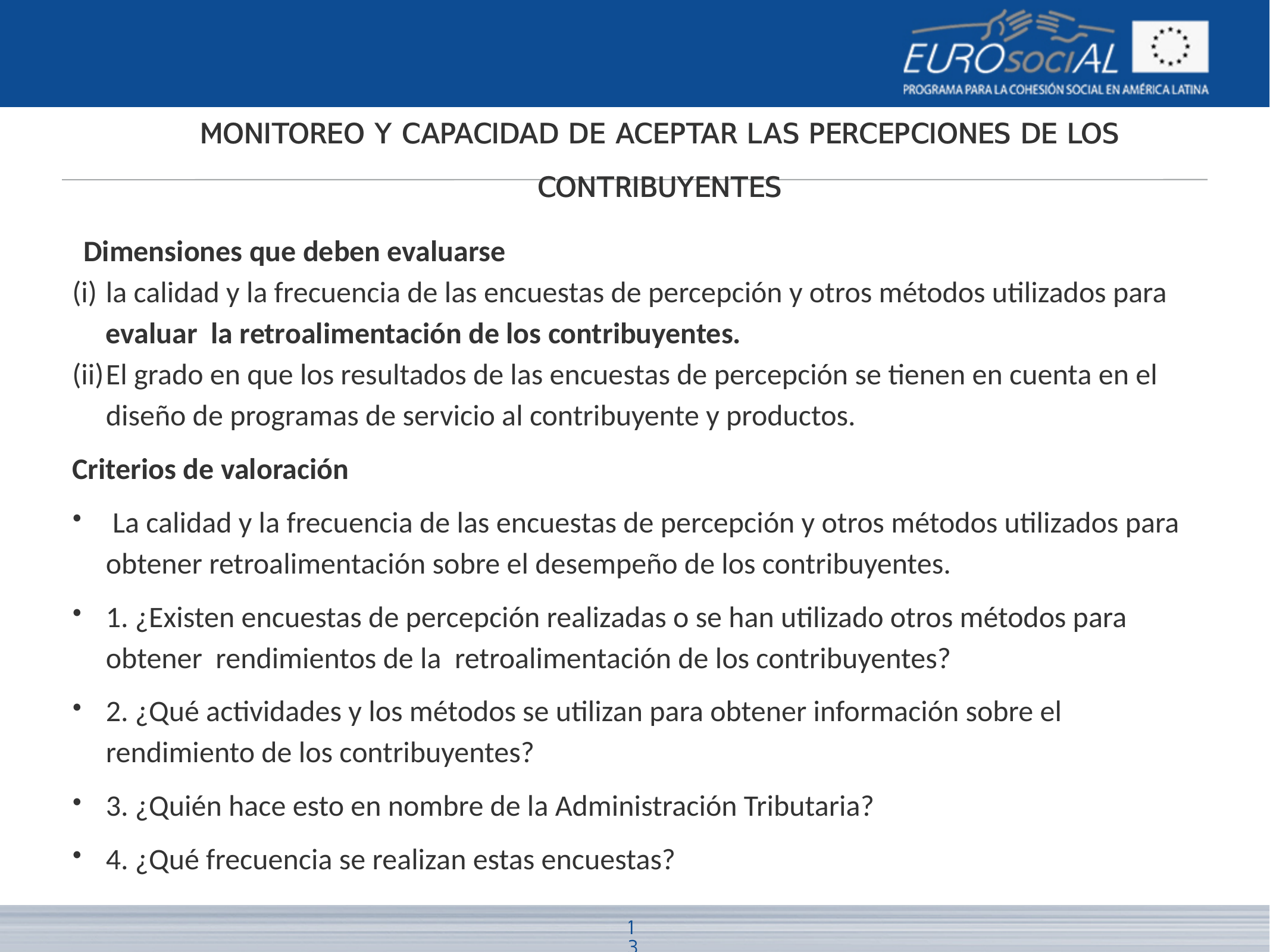

# MONITOREO Y CAPACIDAD DE ACEPTAR LAS PERCEPCIONES DE LOS CONTRIBUYENTES
Dimensiones que deben evaluarse
la calidad y la frecuencia de las encuestas de percepción y otros métodos utilizados para evaluar  la retroalimentación de los contribuyentes.
El grado en que los resultados de las encuestas de percepción se tienen en cuenta en el diseño de programas de servicio al contribuyente y productos.
Criterios de valoración
 La calidad y la frecuencia de las encuestas de percepción y otros métodos utilizados para obtener retroalimentación sobre el desempeño de los contribuyentes.
1. ¿Existen encuestas de percepción realizadas o se han utilizado otros métodos para obtener  rendimientos de la  retroalimentación de los contribuyentes?
2. ¿Qué actividades y los métodos se utilizan para obtener información sobre el rendimiento de los contribuyentes?
3. ¿Quién hace esto en nombre de la Administración Tributaria?
4. ¿Qué frecuencia se realizan estas encuestas?

13